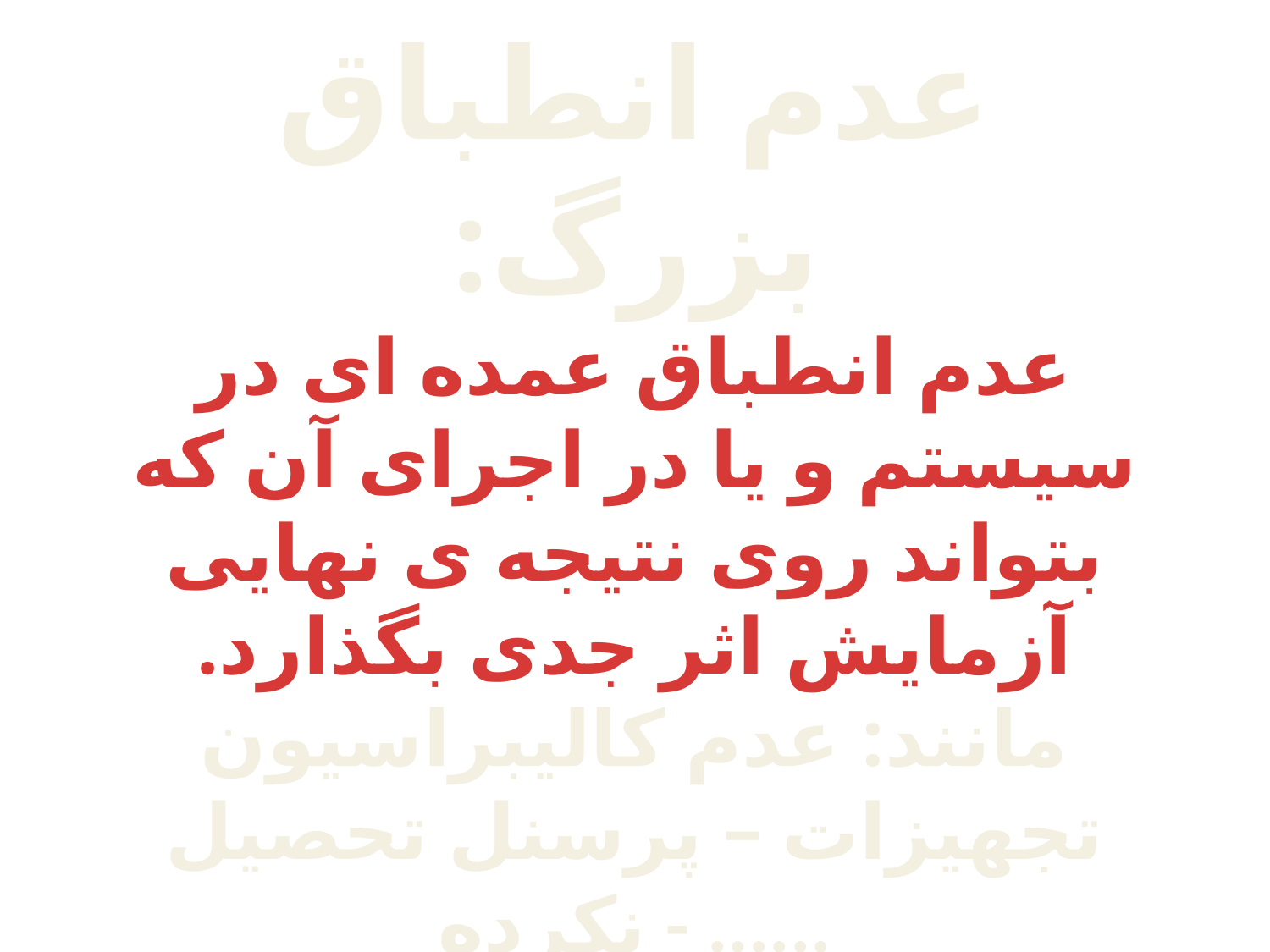

# عدم انطباق بزرگ: عدم انطباق عمده ای در سیستم و یا در اجرای آن که بتواند روی نتیجه ی نهایی آزمایش اثر جدی بگذارد. مانند: عدم کالیبراسیون تجهیزات – پرسنل تحصیل نکرده - ......